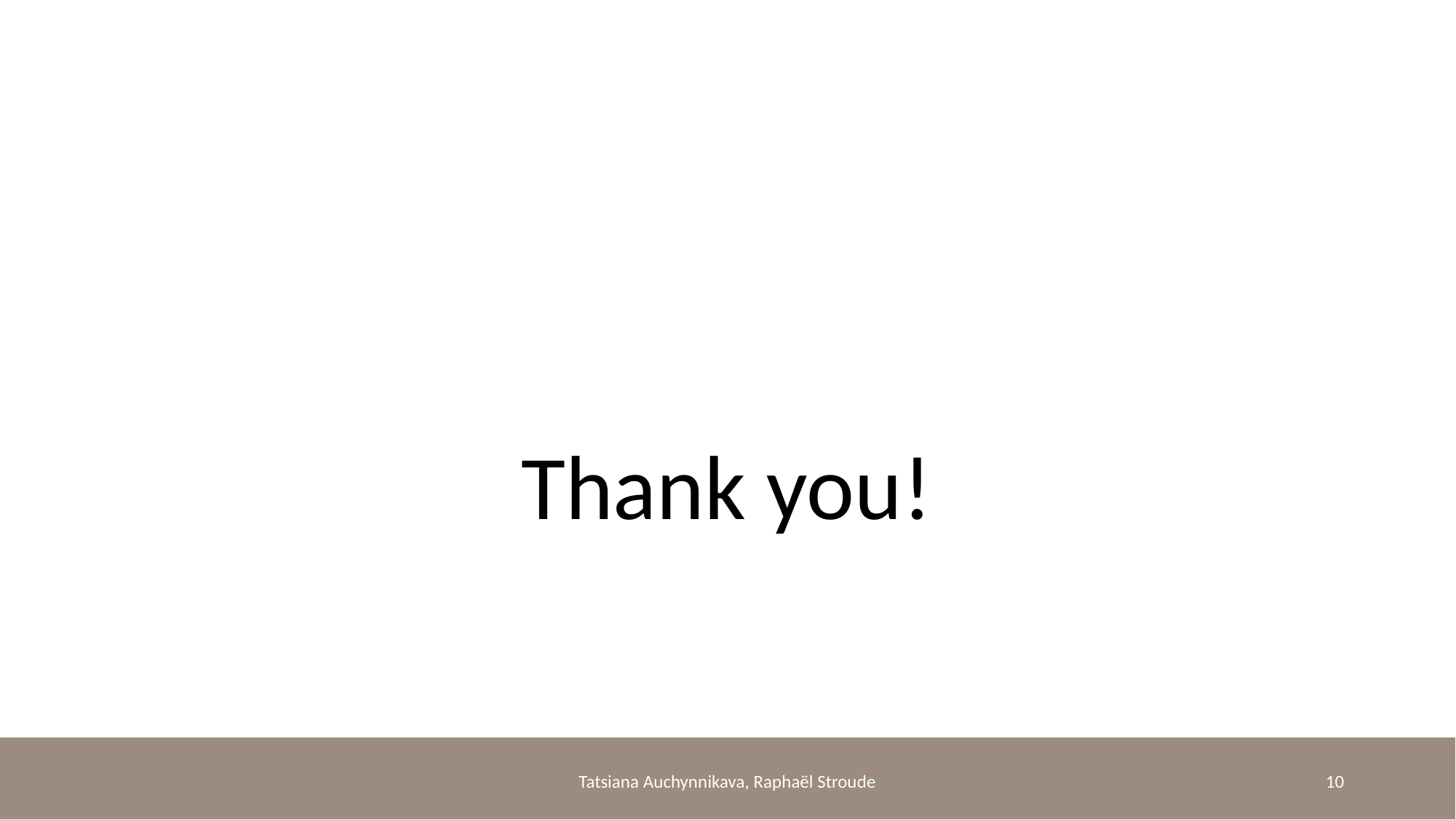

# Thank you!

Tatsiana Auchynnikava, Raphaël Stroude
10